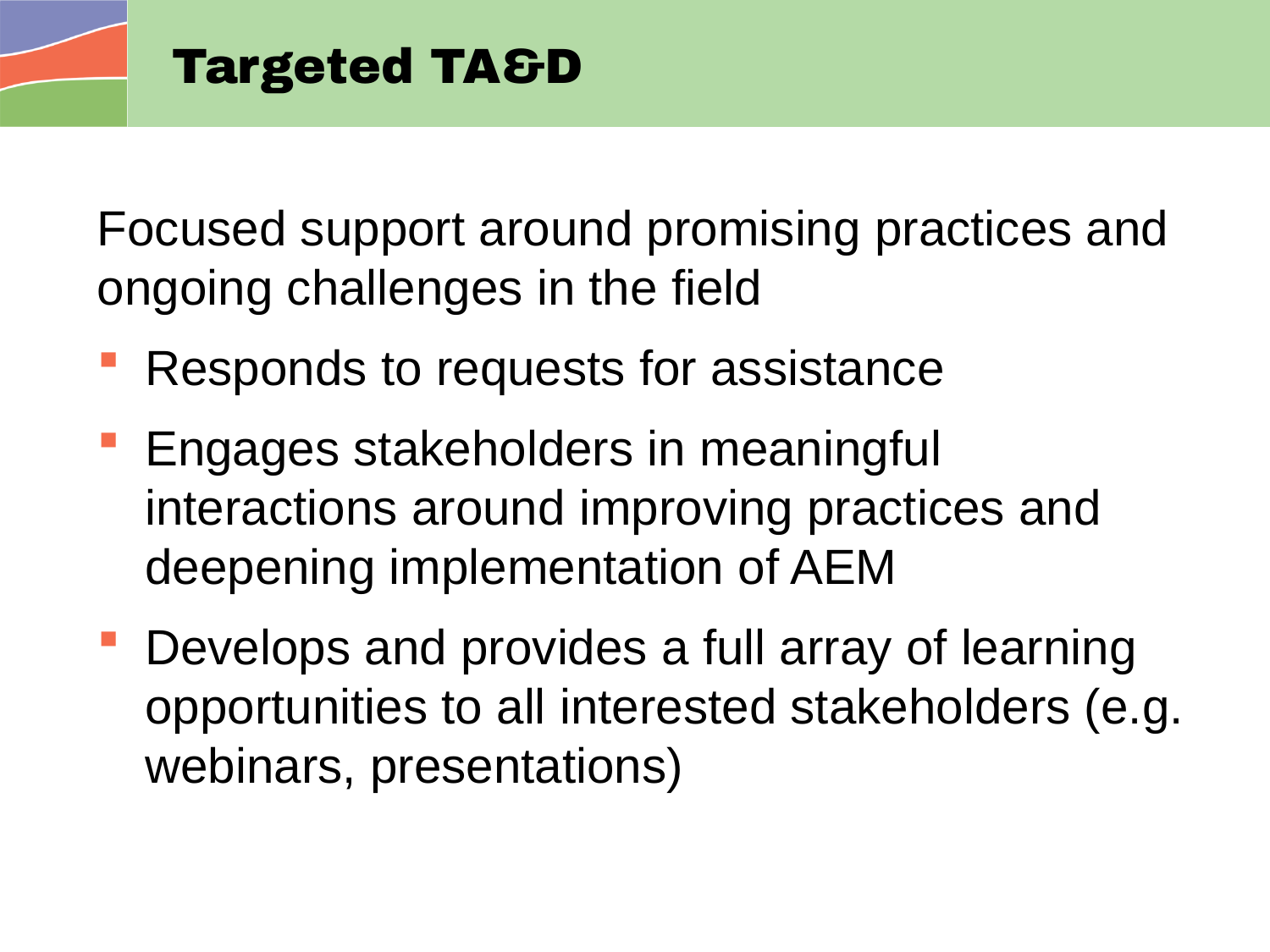

# Targeted TA&D
Focused support around promising practices and ongoing challenges in the field
Responds to requests for assistance
Engages stakeholders in meaningful interactions around improving practices and deepening implementation of AEM
Develops and provides a full array of learning opportunities to all interested stakeholders (e.g. webinars, presentations)